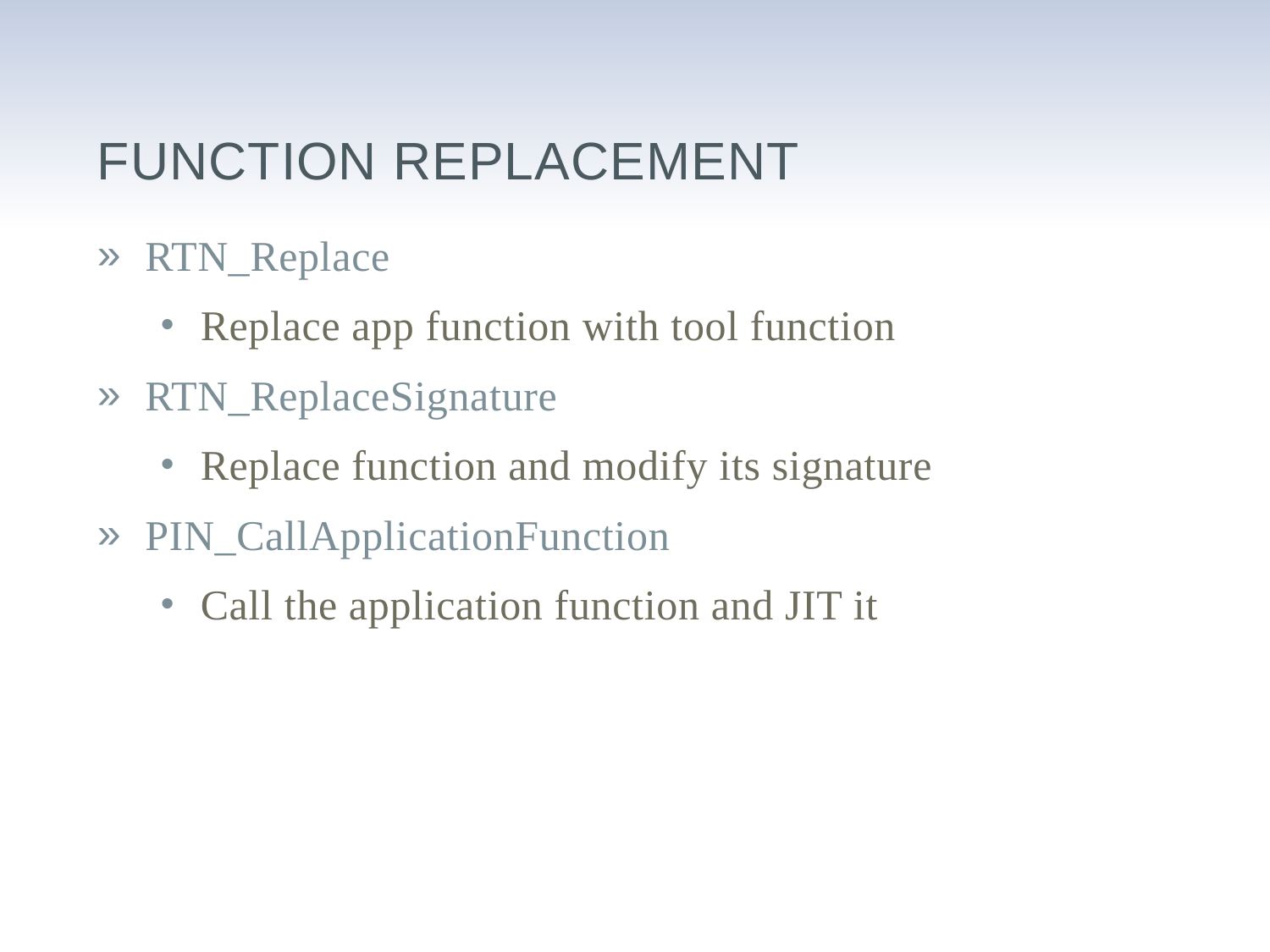

# Function replacement
RTN_Replace
Replace app function with tool function
RTN_ReplaceSignature
Replace function and modify its signature
PIN_CallApplicationFunction
Call the application function and JIT it